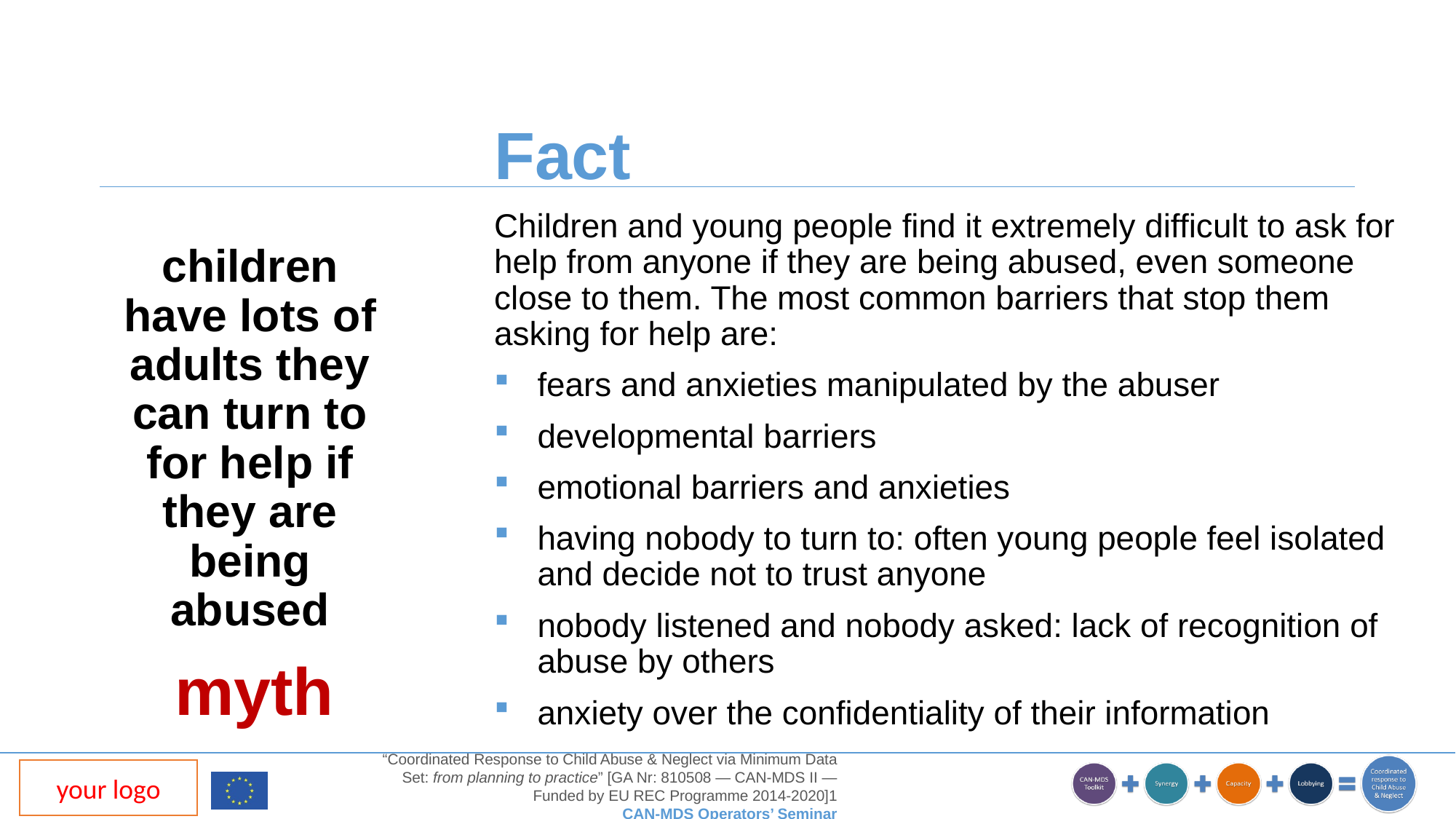

#
Fact
Children and young people find it extremely difficult to ask for help from anyone if they are being abused, even someone close to them. The most common barriers that stop them asking for help are:
fears and anxieties manipulated by the abuser
developmental barriers
emotional barriers and anxieties
having nobody to turn to: often young people feel isolated and decide not to trust anyone
nobody listened and nobody asked: lack of recognition of abuse by others
anxiety over the confidentiality of their information
children have lots of adults they can turn to for help if they are being abused
myth